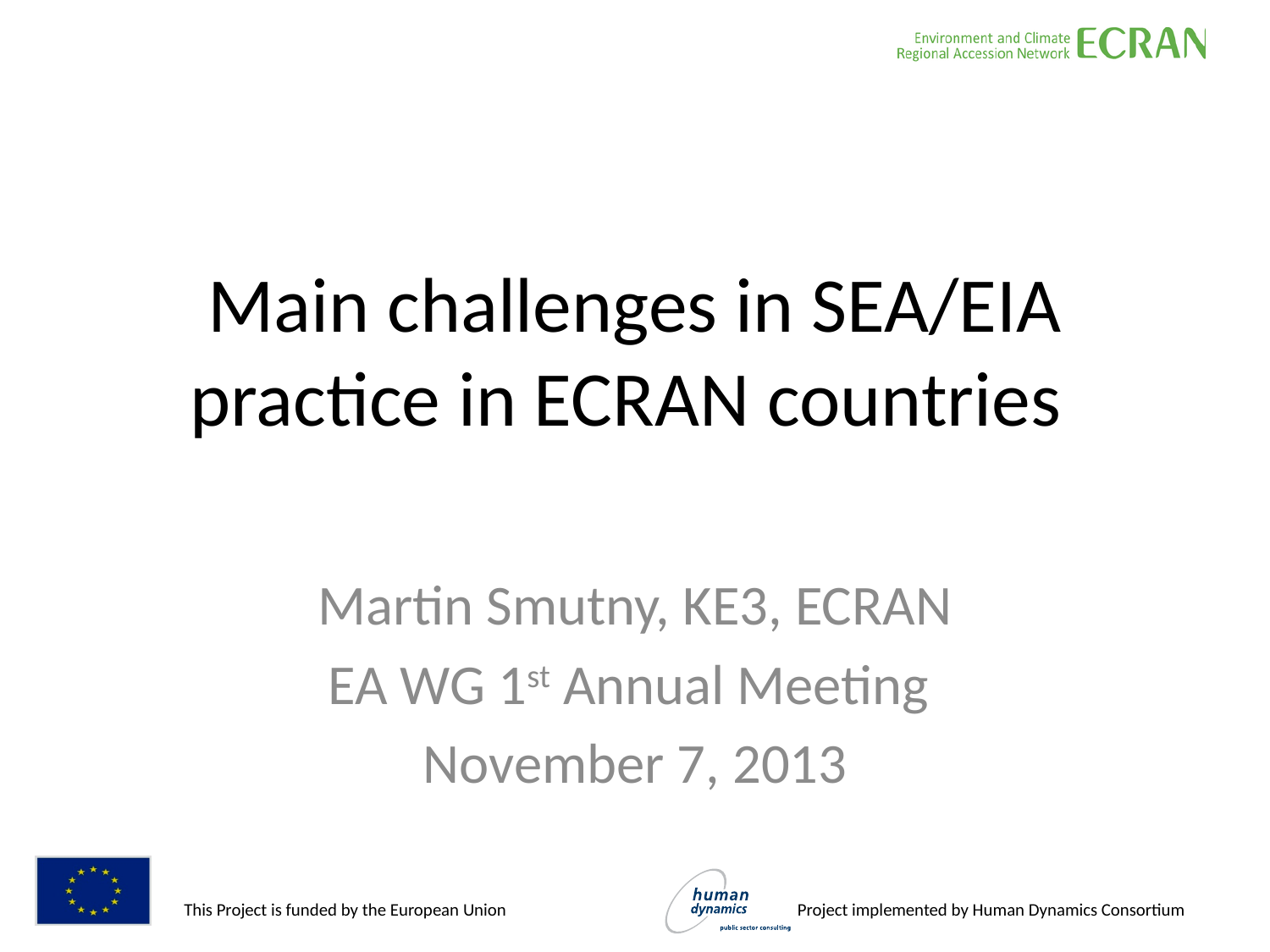

# Main challenges in SEA/EIA practice in ECRAN countries
Martin Smutny, KE3, ECRAN
EA WG 1st Annual Meeting
November 7, 2013